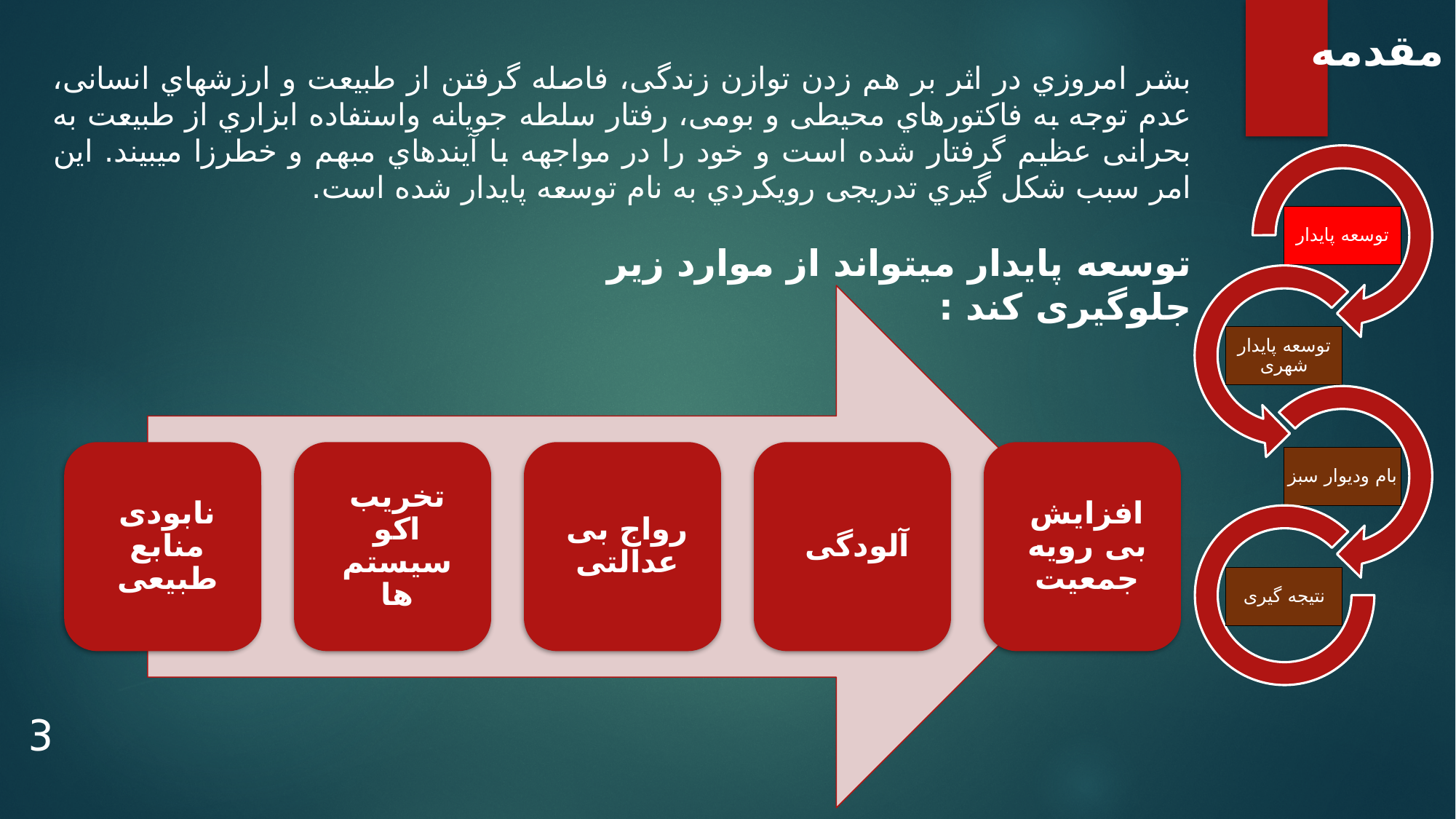

# مقدمه
بشر امروزي در اثر بر هم زدن توازن زندگی، فاصله گرفتن از طبیعت و ارزشهاي انسانی، عدم توجه به فاکتورهاي محیطی و بومی، رفتار سلطه جویانه واستفاده ابزاري از طبیعت به بحرانی عظیم گرفتار شده است و خود را در مواجهه با آیندهاي مبهم و خطرزا میبیند. این امر سبب شکل گیري تدریجی رویکردي به نام توسعه پایدار شده است.
توسعه پایدار
توسعه پایدار شهری
بام ودیوار سبز
نتیجه گیری
توسعه پایدار میتواند از موارد زیر جلوگیری کند :
نابودی منابع طبیعی
تخریب اکو سیستم ها
رواج بی عدالتی
آلودگی
افزایش بی رویه جمعیت
3